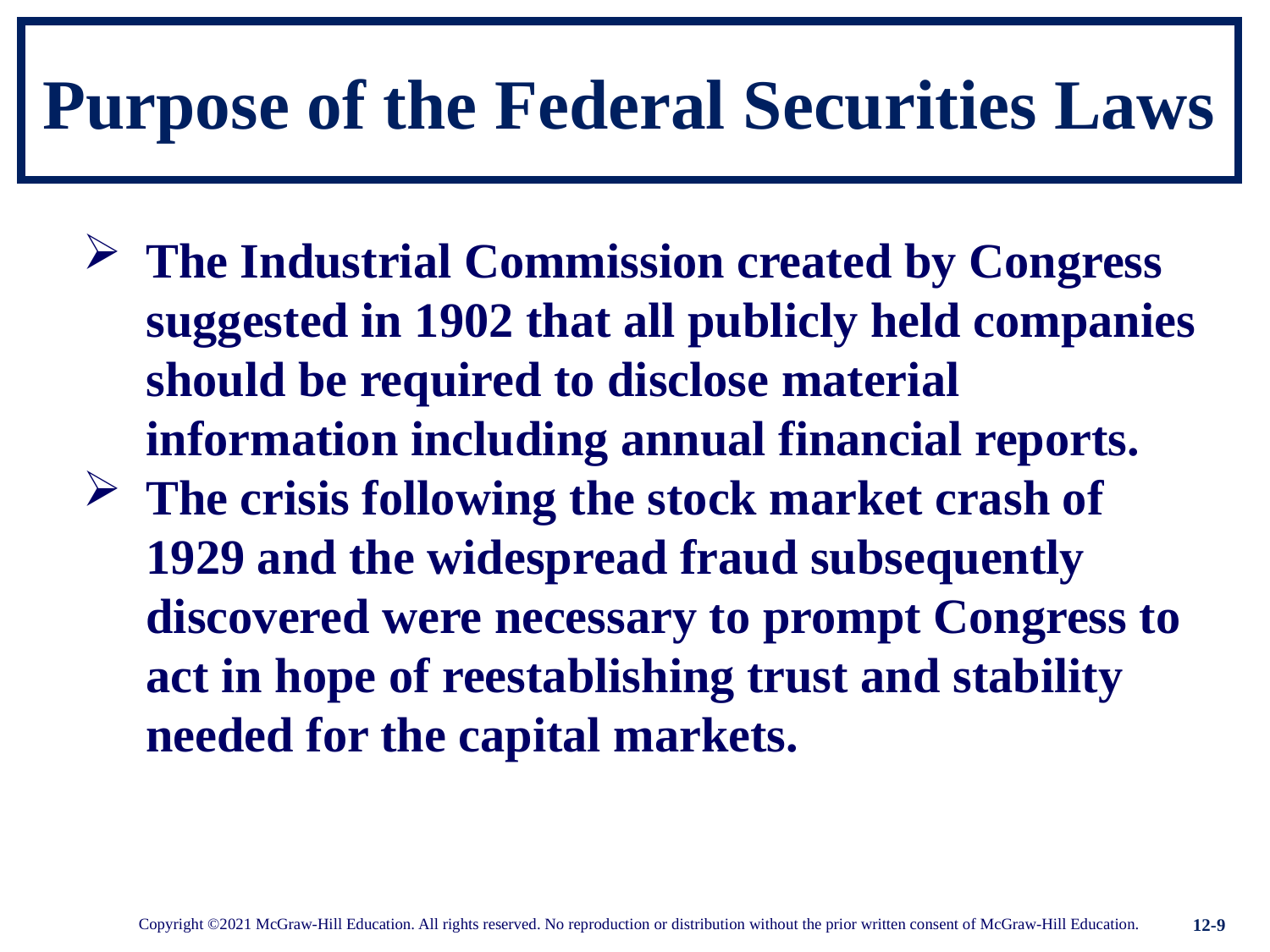

# Purpose of the Federal Securities Laws
The Industrial Commission created by Congress suggested in 1902 that all publicly held companies should be required to disclose material information including annual financial reports.
The crisis following the stock market crash of 1929 and the widespread fraud subsequently discovered were necessary to prompt Congress to act in hope of reestablishing trust and stability needed for the capital markets.
12-9
Copyright ©2021 McGraw-Hill Education. All rights reserved. No reproduction or distribution without the prior written consent of McGraw-Hill Education.